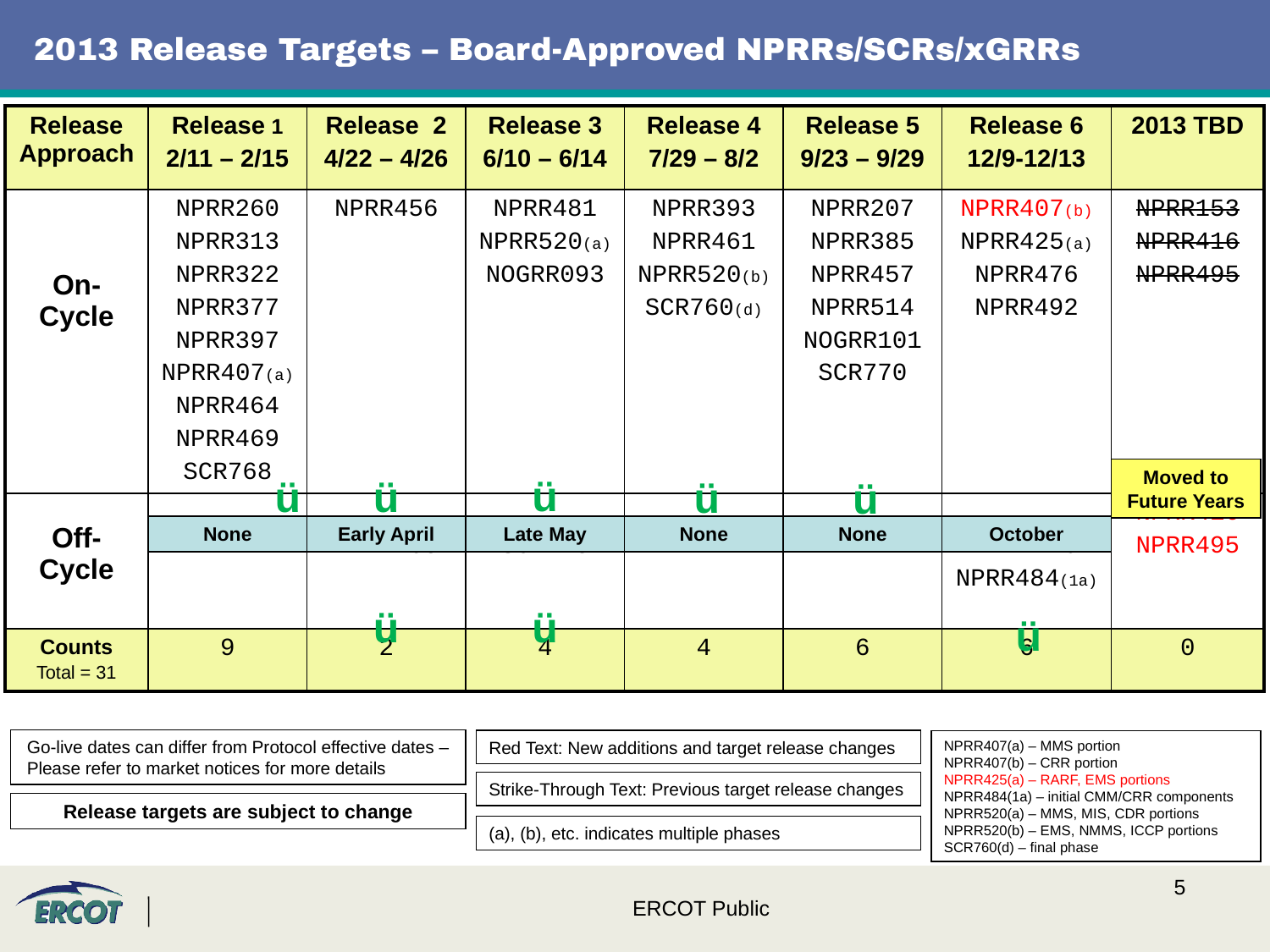

# 2013 Release Targets – Board-Approved NPRRs/SCRs/xGRRs
| Release Approach | Release 1 2/11 – 2/15 | Release 2 4/22 – 4/26 | Release 3 6/10 – 6/14 | Release 4 7/29 – 8/2 | Release 5 9/23 – 9/29 | Release 6 12/9-12/13 | 2013 TBD |
| --- | --- | --- | --- | --- | --- | --- | --- |
| On-Cycle | NPRR260 NPRR313 NPRR322 NPRR377 NPRR397 NPRR407(a) NPRR464 NPRR469 SCR768 | NPRR456 | NPRR481 NPRR520(a) NOGRR093 | NPRR393 NPRR461 NPRR520(b) SCR760(d) | NPRR207 NPRR385 NPRR457 NPRR514 NOGRR101 SCR770 | NPRR407(b) NPRR425(a) NPRR476 NPRR492 | NPRR153 NPRR416 NPRR495 |
| Off-Cycle |  | NPRR463 | SCR773 |  |  | NPRR479 NPRR484(1a) | NPRR416 NPRR495 |
| Counts Total = 31 | 9 | 2 | 4 | 4 | 6 | 6 | 0 |
Moved to Future Years
ü
ü
ü
ü
ü
None
Early April
Late May
None
None
October
ü
ü
ü
Go-live dates can differ from Protocol effective dates – Please refer to market notices for more details
Red Text: New additions and target release changes
NPRR407(a) – MMS portion
NPRR407(b) – CRR portion
NPRR425(a) – RARF, EMS portions
NPRR484(1a) – initial CMM/CRR components
NPRR520(a) – MMS, MIS, CDR portions
NPRR520(b) – EMS, NMMS, ICCP portions
SCR760(d) – final phase
Strike-Through Text: Previous target release changes
Release targets are subject to change
(a), (b), etc. indicates multiple phases
ERCOT Public